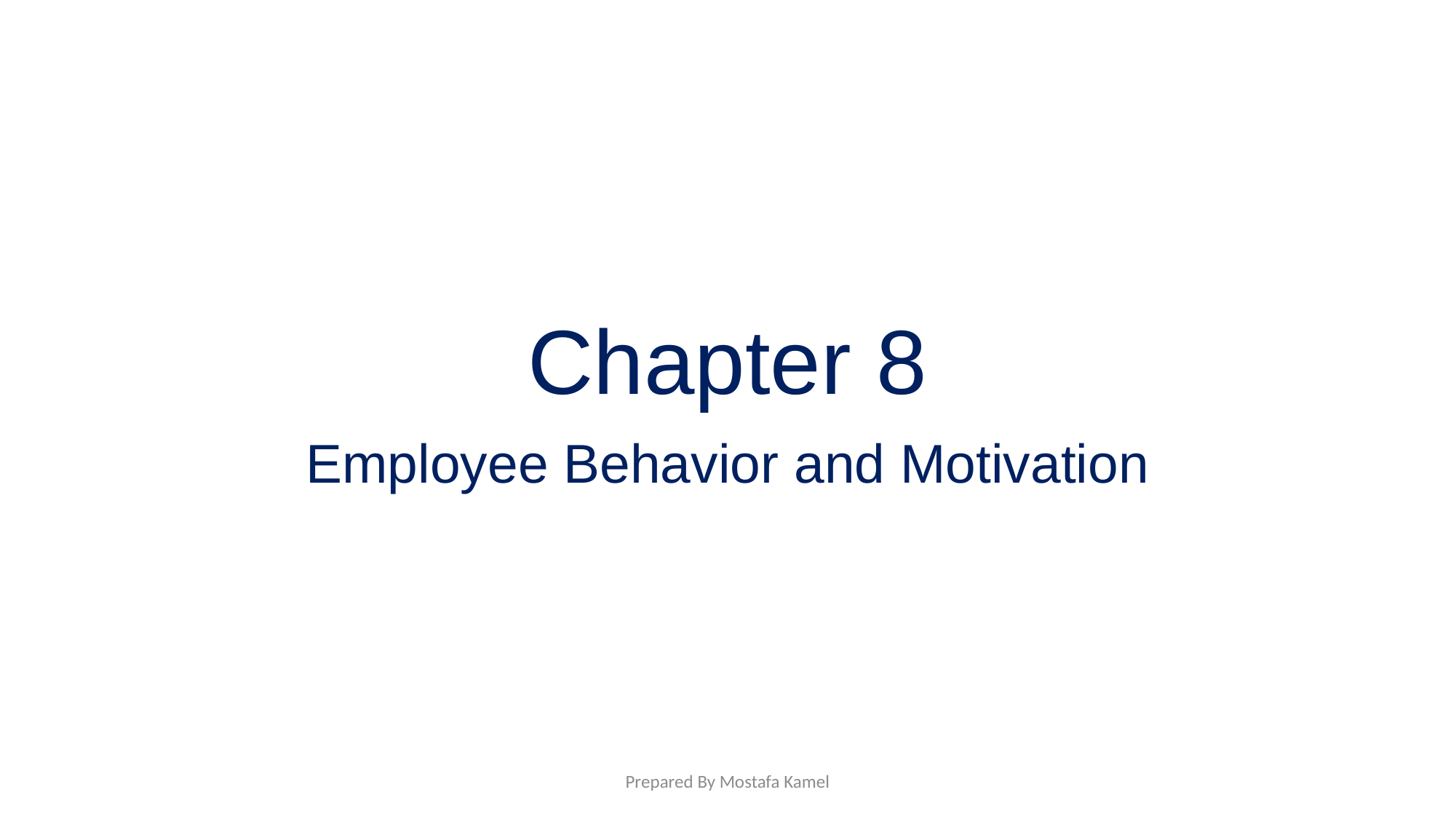

# Chapter 8
Employee Behavior and Motivation
Prepared By Mostafa Kamel